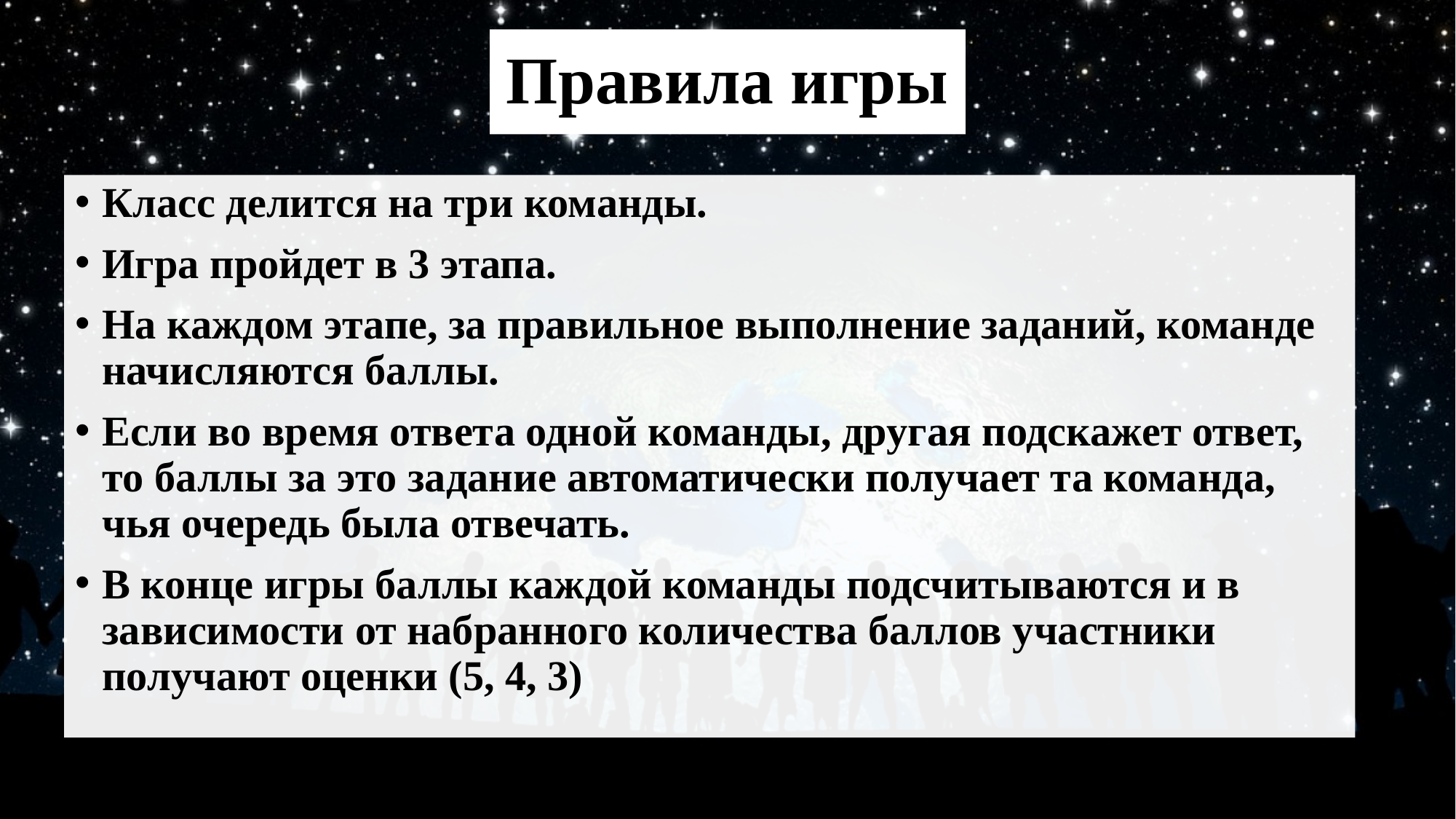

# Правила игры
Класс делится на три команды.
Игра пройдет в 3 этапа.
На каждом этапе, за правильное выполнение заданий, команде начисляются баллы.
Если во время ответа одной команды, другая подскажет ответ, то баллы за это задание автоматически получает та команда, чья очередь была отвечать.
В конце игры баллы каждой команды подсчитываются и в зависимости от набранного количества баллов участники получают оценки (5, 4, 3)